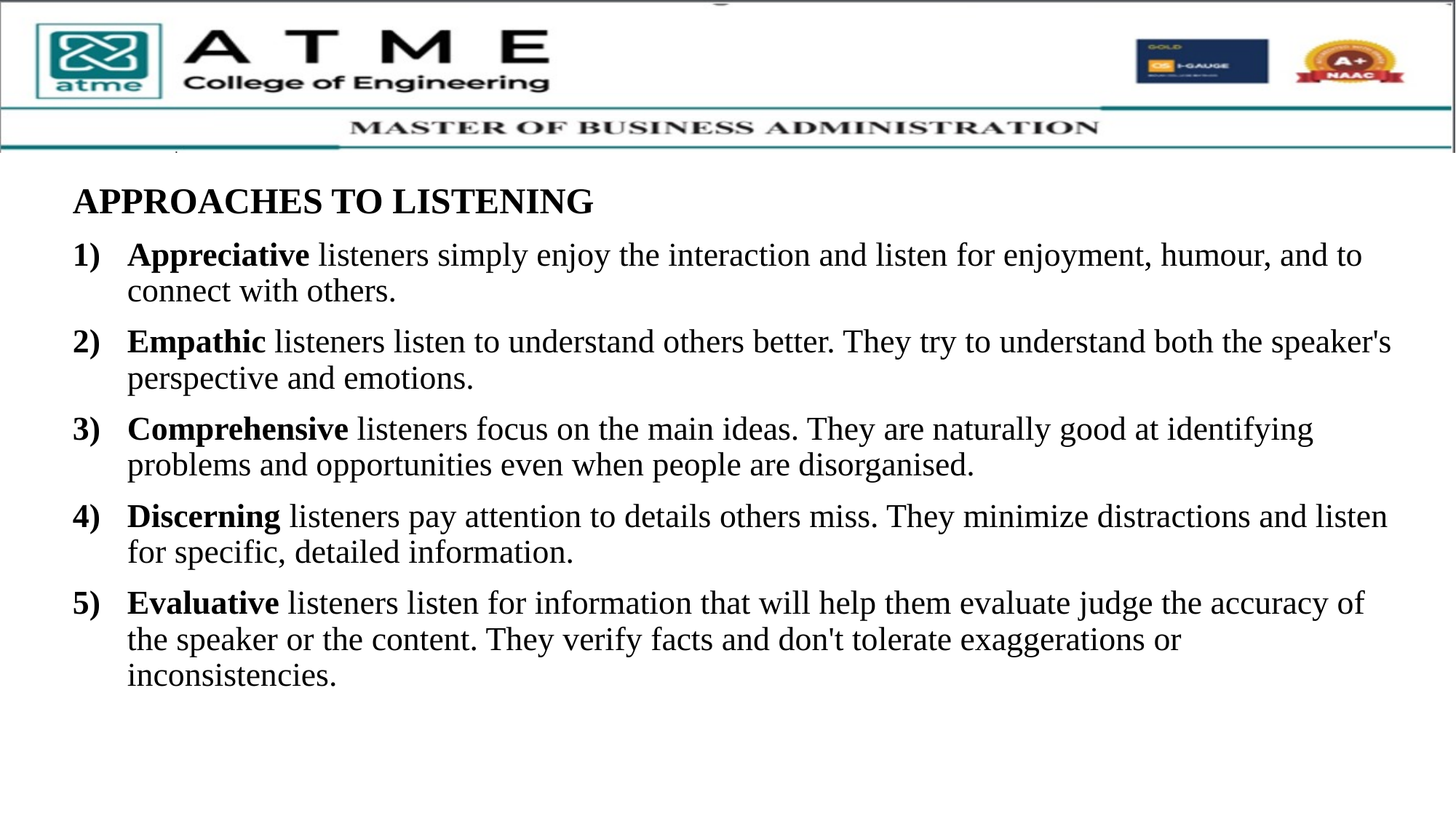

APPROACHES TO LISTENING
Appreciative listeners simply enjoy the interaction and listen for enjoyment, humour, and to connect with others.
Empathic listeners listen to understand others better. They try to understand both the speaker's perspective and emotions.
Comprehensive listeners focus on the main ideas. They are naturally good at identifying problems and opportunities even when people are disorganised.
Discerning listeners pay attention to details others miss. They minimize distractions and listen for specific, detailed information.
Evaluative listeners listen for information that will help them evaluate judge the accuracy of the speaker or the content. They verify facts and don't tolerate exaggerations or inconsistencies.